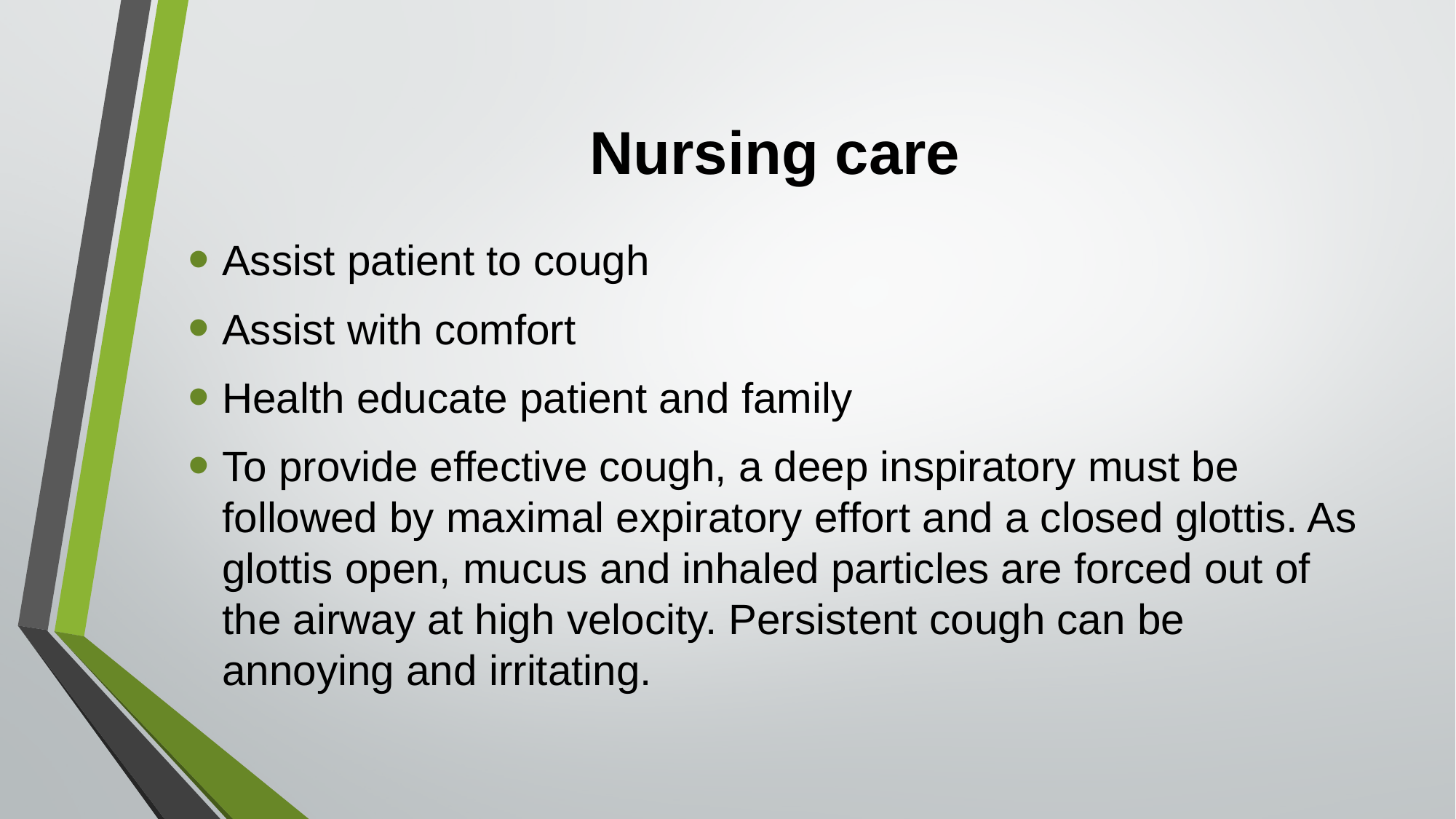

# Nursing care
Assist patient to cough
Assist with comfort
Health educate patient and family
To provide effective cough, a deep inspiratory must be followed by maximal expiratory effort and a closed glottis. As glottis open, mucus and inhaled particles are forced out of the airway at high velocity. Persistent cough can be annoying and irritating.